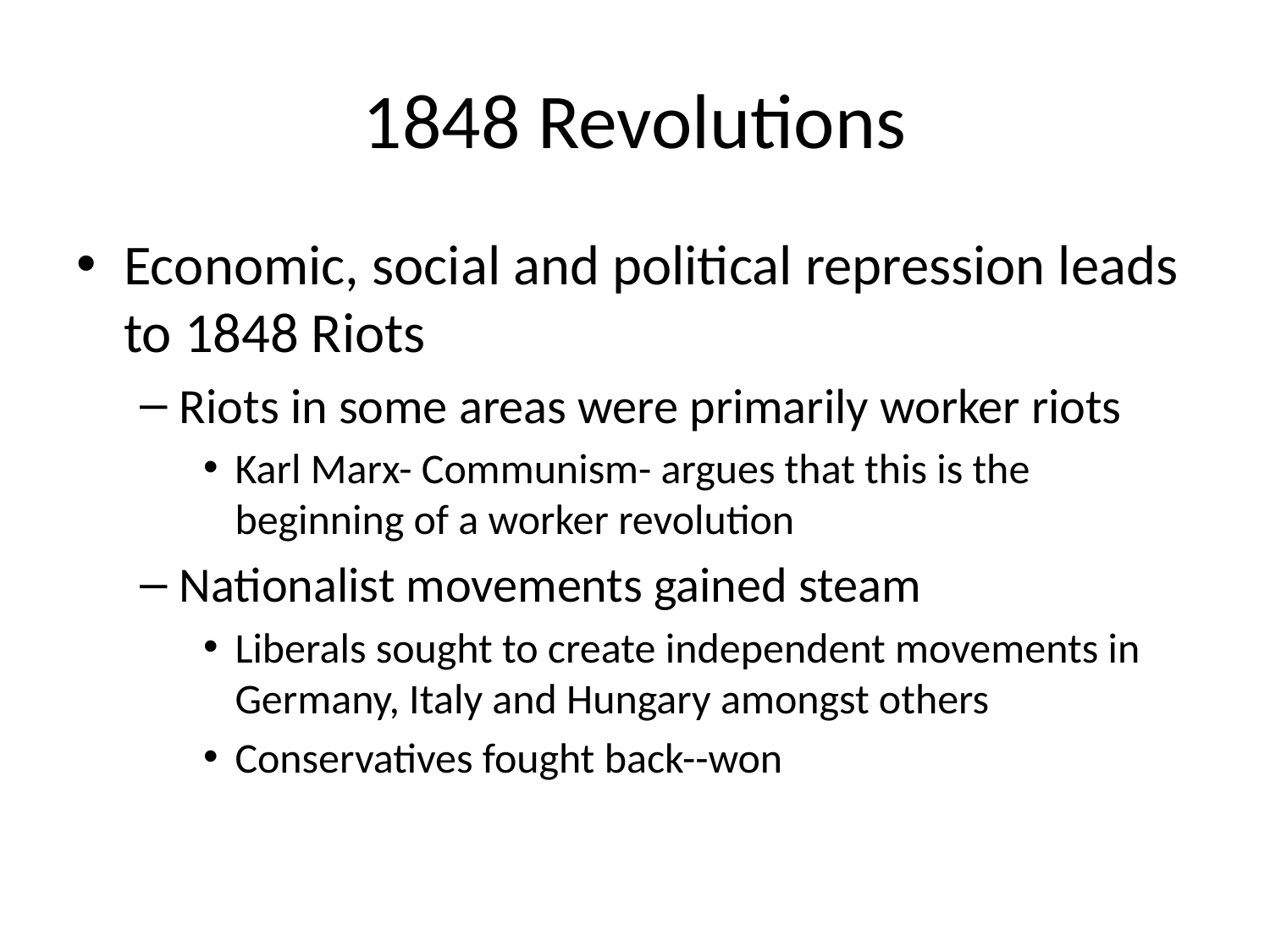

# 1848 Revolutions
Economic, social and political repression leads to 1848 Riots
Riots in some areas were primarily worker riots
Karl Marx- Communism- argues that this is the beginning of a worker revolution
Nationalist movements gained steam
Liberals sought to create independent movements in Germany, Italy and Hungary amongst others
Conservatives fought back--won